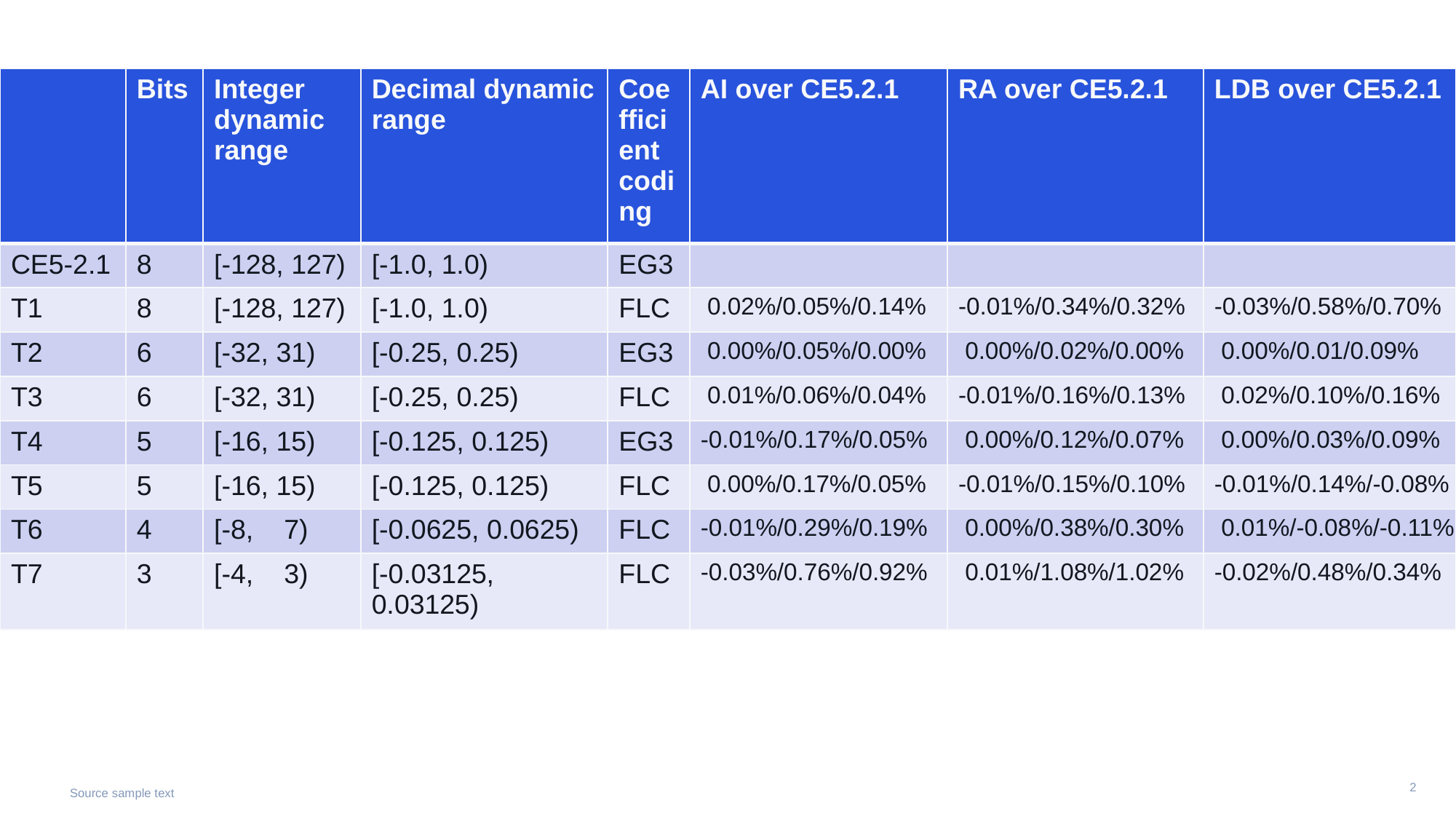

|  | Bits | Integer dynamic range | Decimal dynamic range | Coefficient coding | AI over CE5.2.1 | RA over CE5.2.1 | LDB over CE5.2.1 |
| --- | --- | --- | --- | --- | --- | --- | --- |
| CE5-2.1 | 8 | [-128, 127) | [-1.0, 1.0) | EG3 |  |  |  |
| T1 | 8 | [-128, 127) | [-1.0, 1.0) | FLC | 0.02%/0.05%/0.14% | -0.01%/0.34%/0.32% | -0.03%/0.58%/0.70% |
| T2 | 6 | [-32, 31) | [-0.25, 0.25) | EG3 | 0.00%/0.05%/0.00% | 0.00%/0.02%/0.00% | 0.00%/0.01/0.09% |
| T3 | 6 | [-32, 31) | [-0.25, 0.25) | FLC | 0.01%/0.06%/0.04% | -0.01%/0.16%/0.13% | 0.02%/0.10%/0.16% |
| T4 | 5 | [-16, 15) | [-0.125, 0.125) | EG3 | -0.01%/0.17%/0.05% | 0.00%/0.12%/0.07% | 0.00%/0.03%/0.09% |
| T5 | 5 | [-16, 15) | [-0.125, 0.125) | FLC | 0.00%/0.17%/0.05% | -0.01%/0.15%/0.10% | -0.01%/0.14%/-0.08% |
| T6 | 4 | [-8, 7) | [-0.0625, 0.0625) | FLC | -0.01%/0.29%/0.19% | 0.00%/0.38%/0.30% | 0.01%/-0.08%/-0.11% |
| T7 | 3 | [-4, 3) | [-0.03125, 0.03125) | FLC | -0.03%/0.76%/0.92% | 0.01%/1.08%/1.02% | -0.02%/0.48%/0.34% |
Source sample text